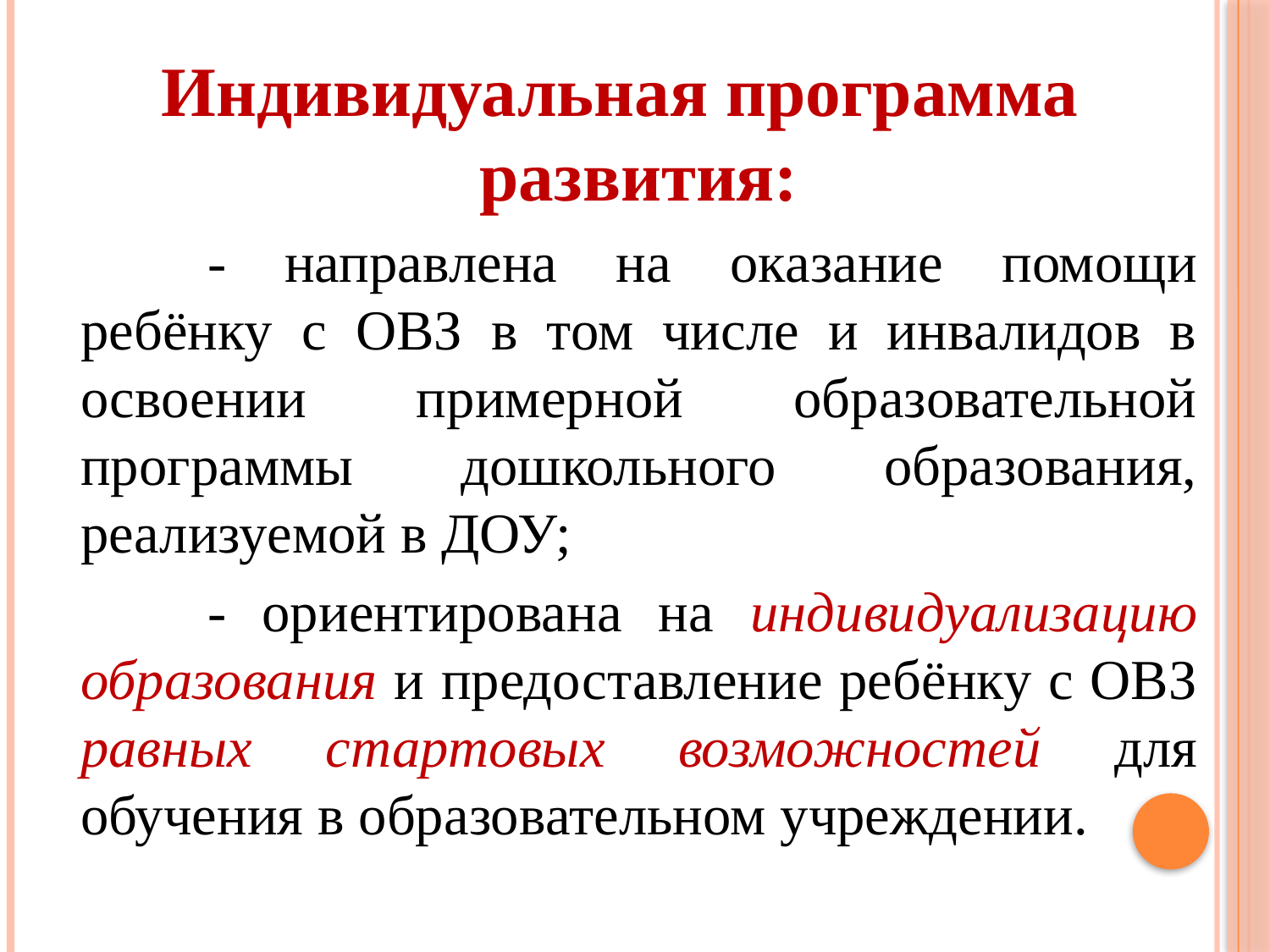

Индивидуальная программа развития:
		- направлена на оказание помощи ребёнку с ОВЗ в том числе и инвалидов в освоении примерной образовательной программы дошкольного образования, реализуемой в ДОУ;
		- ориентирована на индивидуализацию образования и предоставление ребёнку с ОВЗ равных стартовых возможностей для обучения в образовательном учреждении.